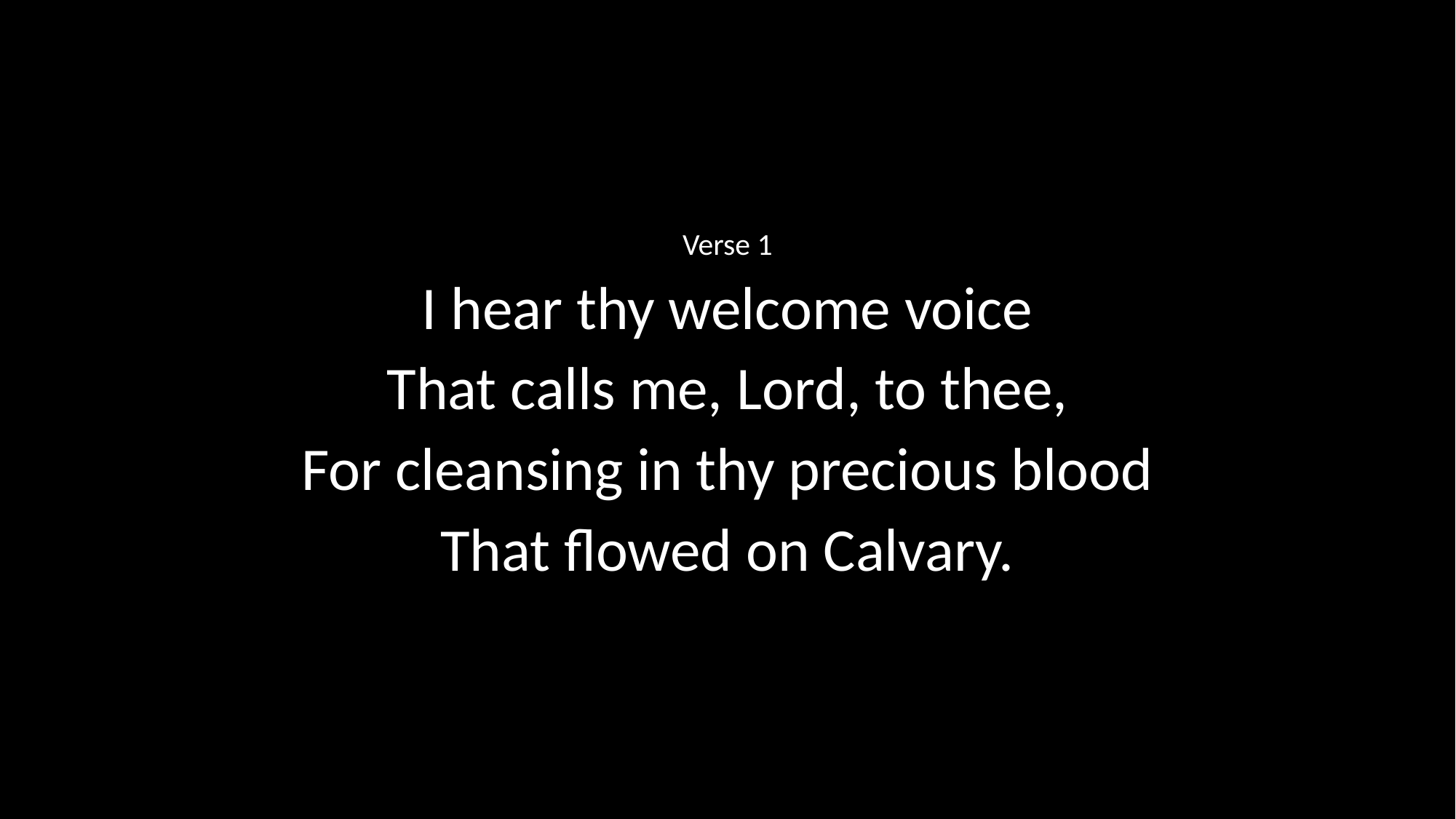

Verse 1
I hear thy welcome voice
That calls me, Lord, to thee,
For cleansing in thy precious blood
That flowed on Calvary.